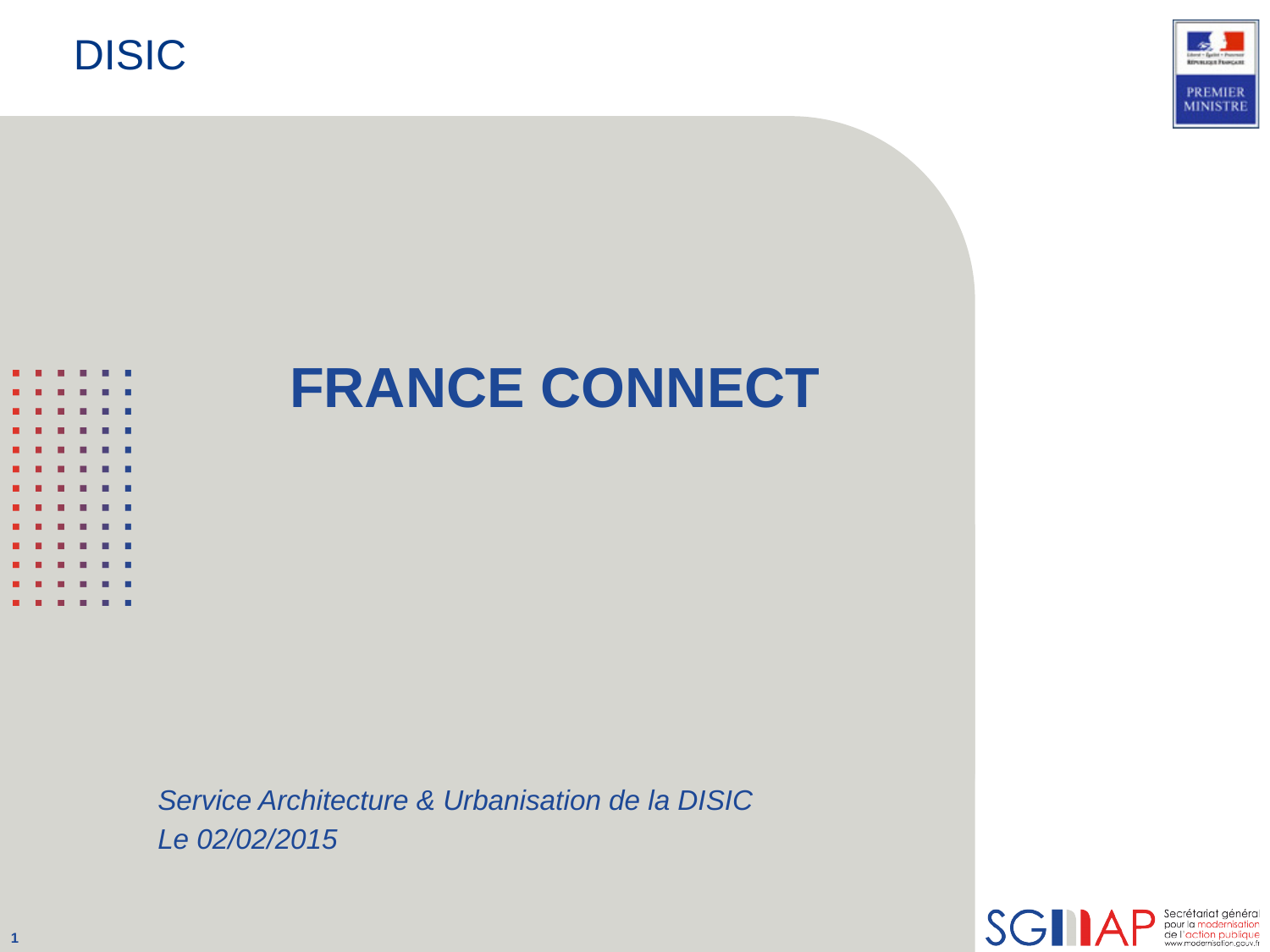

# FRANCE CONNECT

Service Architecture & Urbanisation de la DISIC
Le 02/02/2015